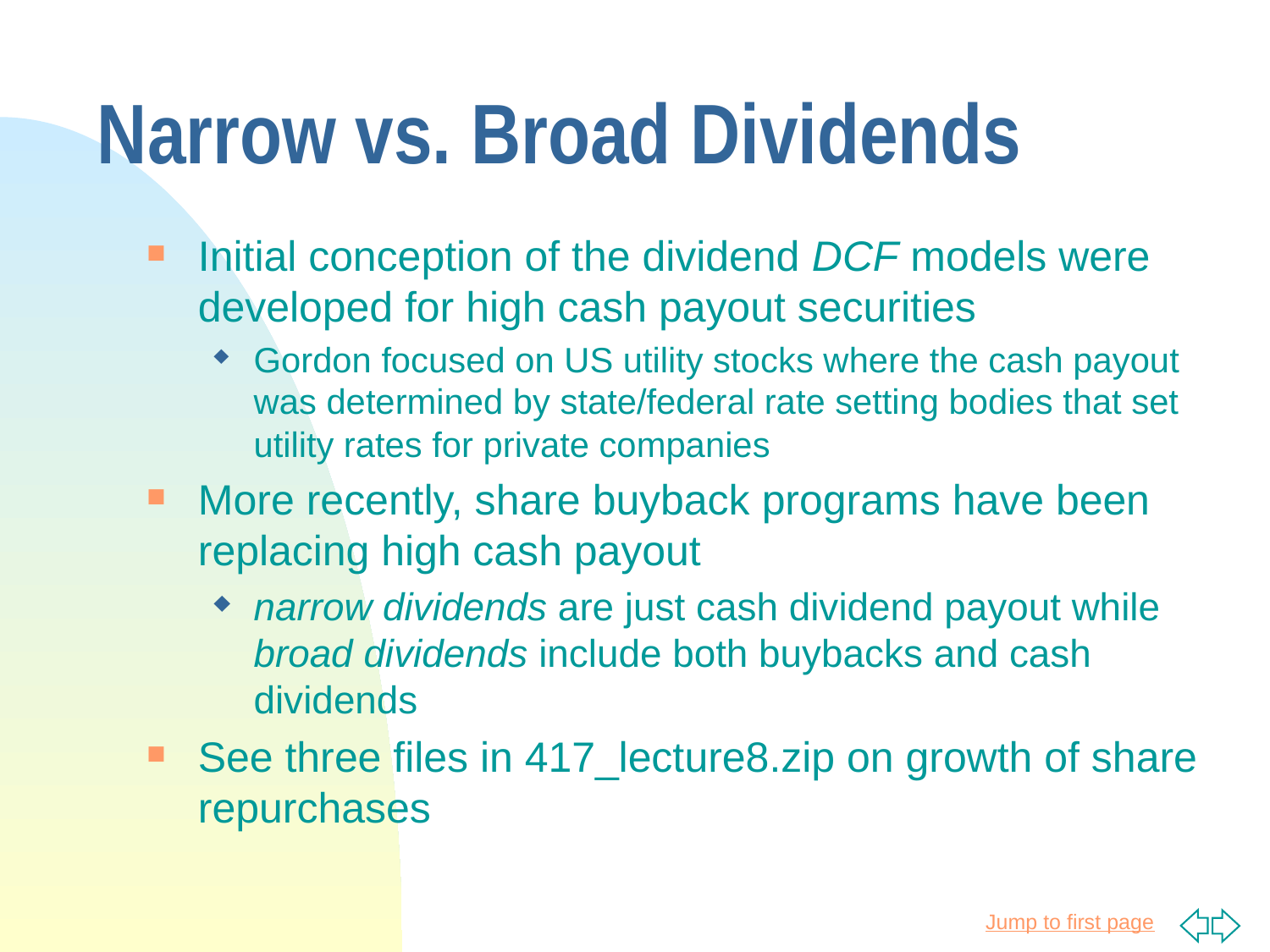

# Narrow vs. Broad Dividends
Initial conception of the dividend DCF models were developed for high cash payout securities
Gordon focused on US utility stocks where the cash payout was determined by state/federal rate setting bodies that set utility rates for private companies
More recently, share buyback programs have been replacing high cash payout
narrow dividends are just cash dividend payout while broad dividends include both buybacks and cash dividends
See three files in 417_lecture8.zip on growth of share repurchases